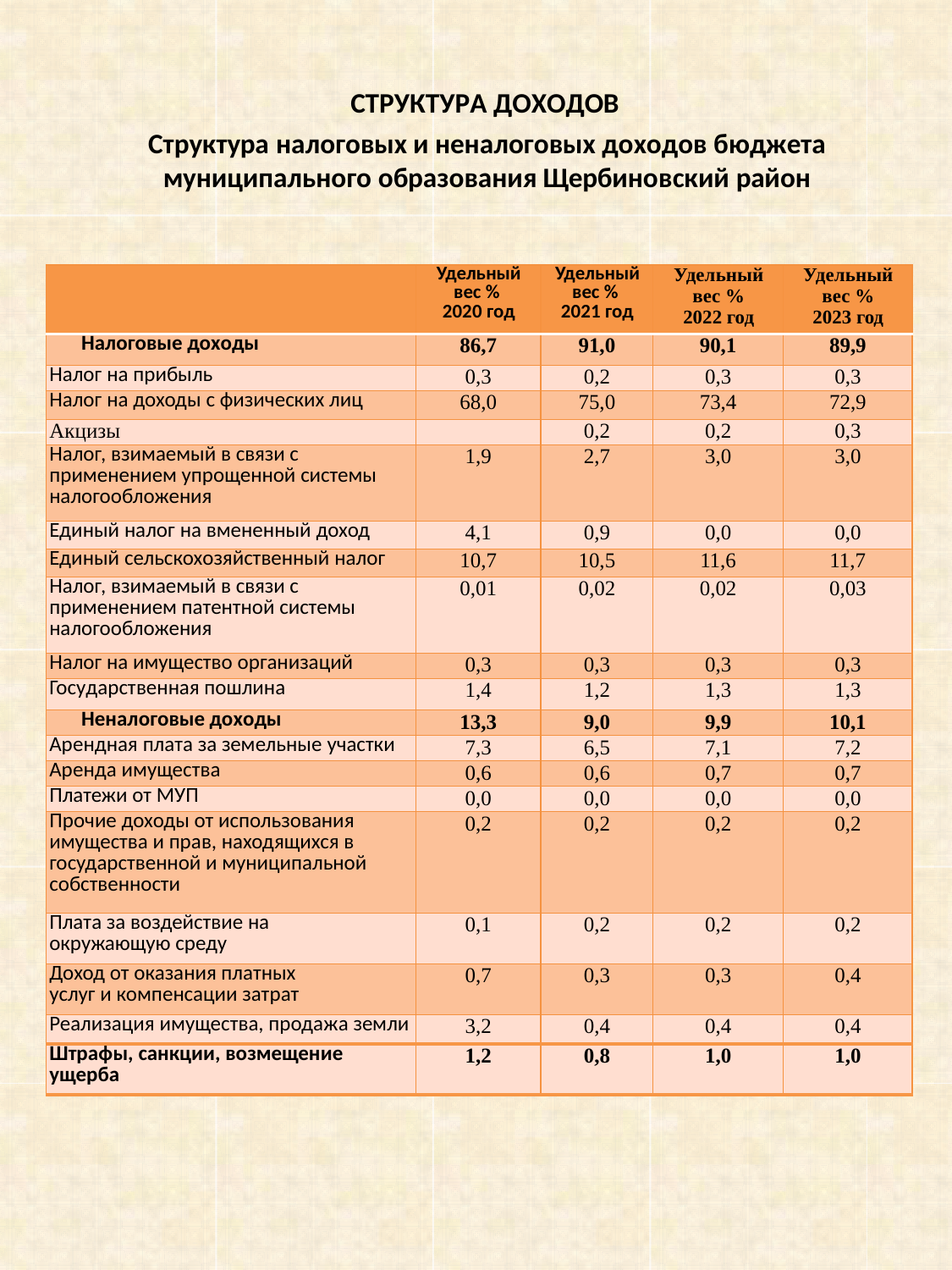

СТРУКТУРА ДОХОДОВ
Структура налоговых и неналоговых доходов бюджета муниципального образования Щербиновский район
|  | Удельный вес % 2020 год | Удельный вес % 2021 год | Удельный вес % 2022 год | Удельный вес % 2023 год |
| --- | --- | --- | --- | --- |
| Налоговые доходы | 86,7 | 91,0 | 90,1 | 89,9 |
| Налог на прибыль | 0,3 | 0,2 | 0,3 | 0,3 |
| Налог на доходы с физических лиц | 68,0 | 75,0 | 73,4 | 72,9 |
| Акцизы |  | 0,2 | 0,2 | 0,3 |
| Налог, взимаемый в связи с применением упрощенной системы налогообложения | 1,9 | 2,7 | 3,0 | 3,0 |
| Единый налог на вмененный доход | 4,1 | 0,9 | 0,0 | 0,0 |
| Единый сельскохозяйственный налог | 10,7 | 10,5 | 11,6 | 11,7 |
| Налог, взимаемый в связи с применением патентной системы налогообложения | 0,01 | 0,02 | 0,02 | 0,03 |
| Налог на имущество организаций | 0,3 | 0,3 | 0,3 | 0,3 |
| Государственная пошлина | 1,4 | 1,2 | 1,3 | 1,3 |
| Неналоговые доходы | 13,3 | 9,0 | 9,9 | 10,1 |
| Арендная плата за земельные участки | 7,3 | 6,5 | 7,1 | 7,2 |
| Аренда имущества | 0,6 | 0,6 | 0,7 | 0,7 |
| Платежи от МУП | 0,0 | 0,0 | 0,0 | 0,0 |
| Прочие доходы от использования имущества и прав, находящихся в государственной и муниципальной собственности | 0,2 | 0,2 | 0,2 | 0,2 |
| Плата за воздействие на окружающую среду | 0,1 | 0,2 | 0,2 | 0,2 |
| Доход от оказания платных услуг и компенсации затрат | 0,7 | 0,3 | 0,3 | 0,4 |
| Реализация имущества, продажа земли | 3,2 | 0,4 | 0,4 | 0,4 |
| Штрафы, санкции, возмещение ущерба | 1,2 | 0,8 | 1,0 | 1,0 |